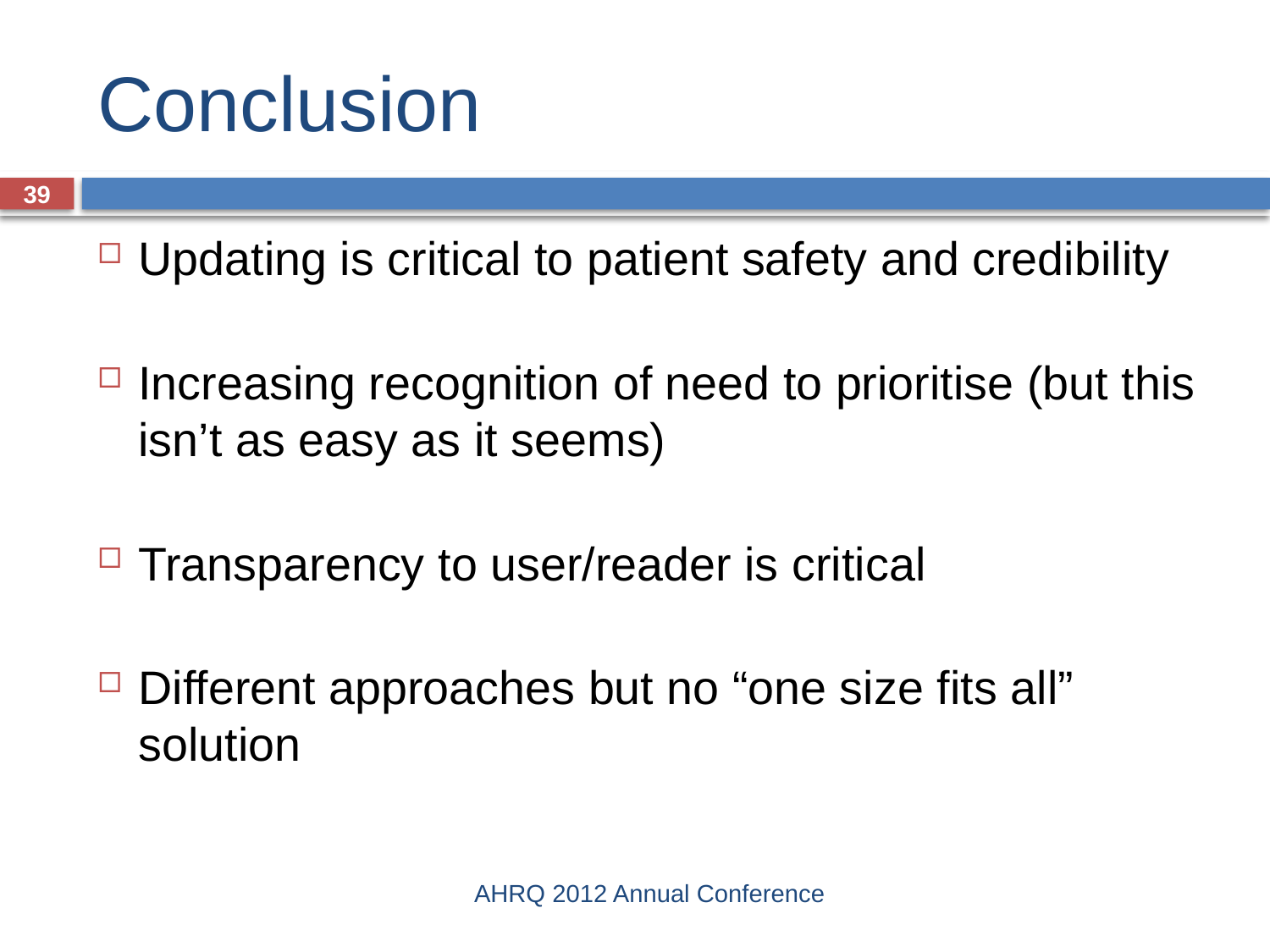

# Conclusion
39
Updating is critical to patient safety and credibility
Increasing recognition of need to prioritise (but this isn’t as easy as it seems)
Transparency to user/reader is critical
Different approaches but no “one size fits all” solution
AHRQ 2012 Annual Conference